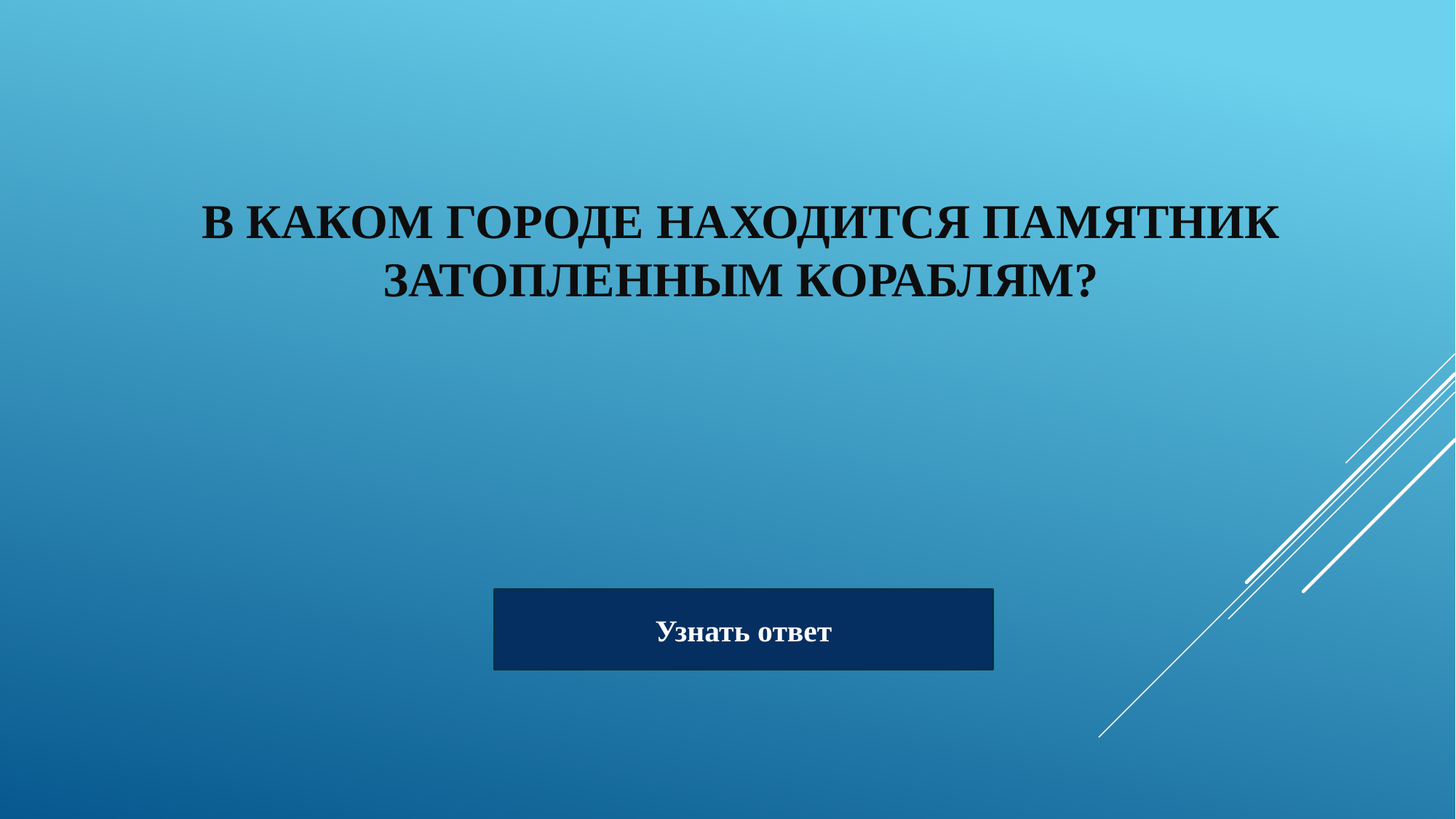

# В каком городе находится памятник затопленным кораблям?